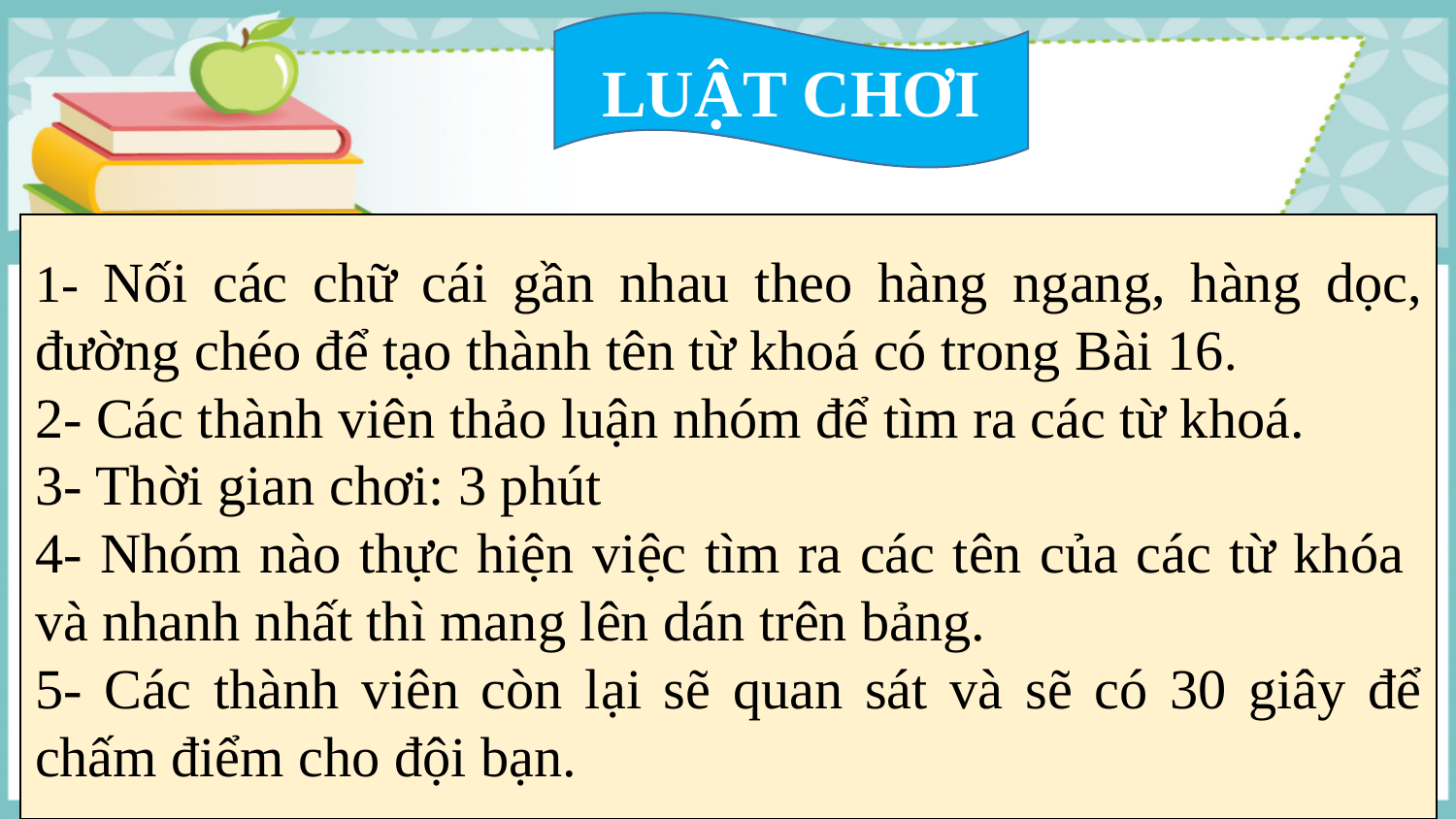

LUẬT CHƠI
1- Nối các chữ cái gần nhau theo hàng ngang, hàng dọc, đường chéo để tạo thành tên từ khoá có trong Bài 16.
2- Các thành viên thảo luận nhóm để tìm ra các từ khoá.
3- Thời gian chơi: 3 phút
4- Nhóm nào thực hiện việc tìm ra các tên của các từ khóa  và nhanh nhất thì mang lên dán trên bảng.
5- Các thành viên còn lại sẽ quan sát và sẽ có 30 giây để chấm điểm cho đội bạn.